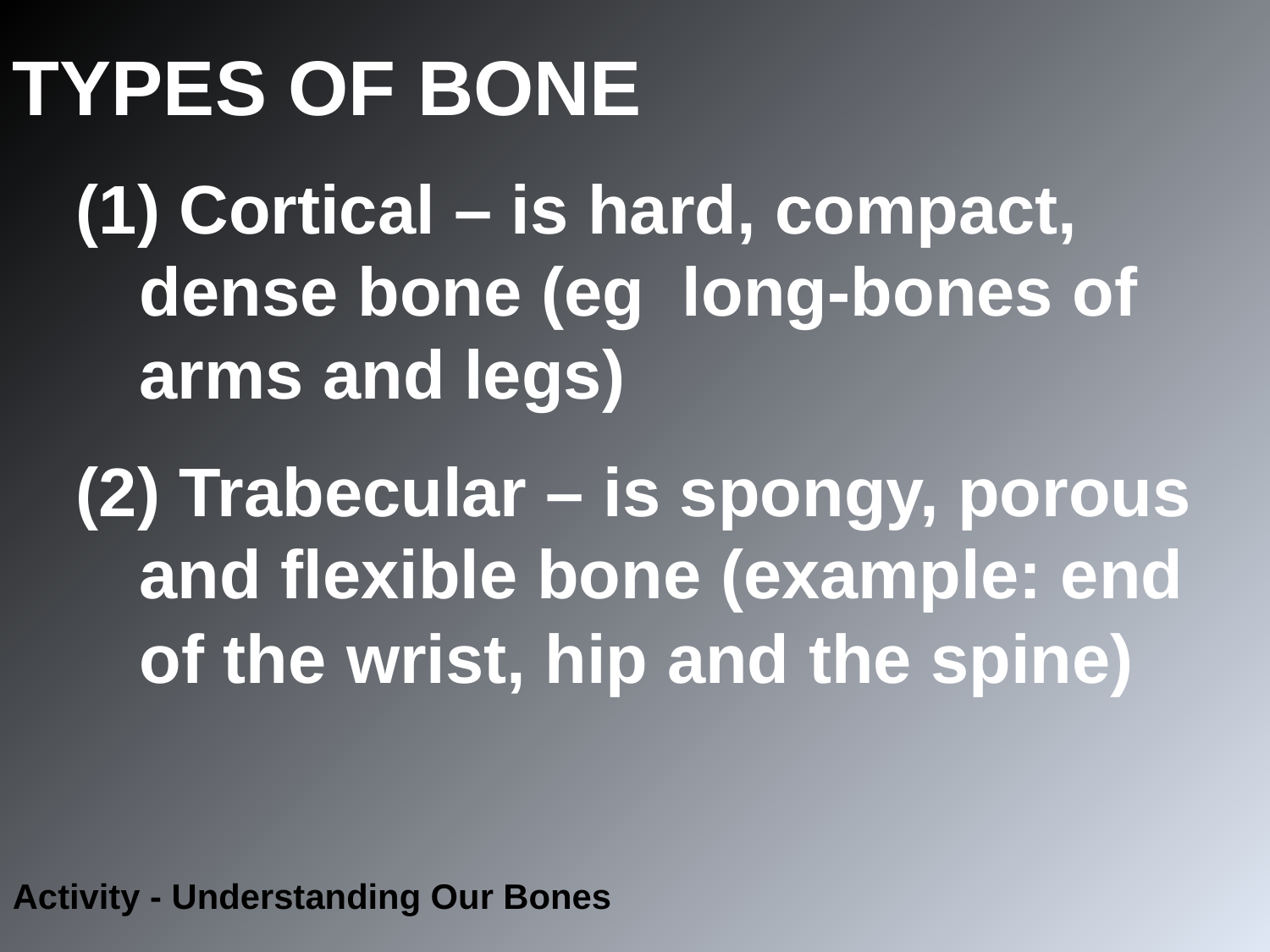

TYPES OF BONE
(1) Cortical – is hard, compact, dense bone (eg  long-bones of arms and legs)
(2) Trabecular – is spongy, porous and flexible bone (example: end of the wrist, hip and the spine)
Activity - Understanding Our Bones